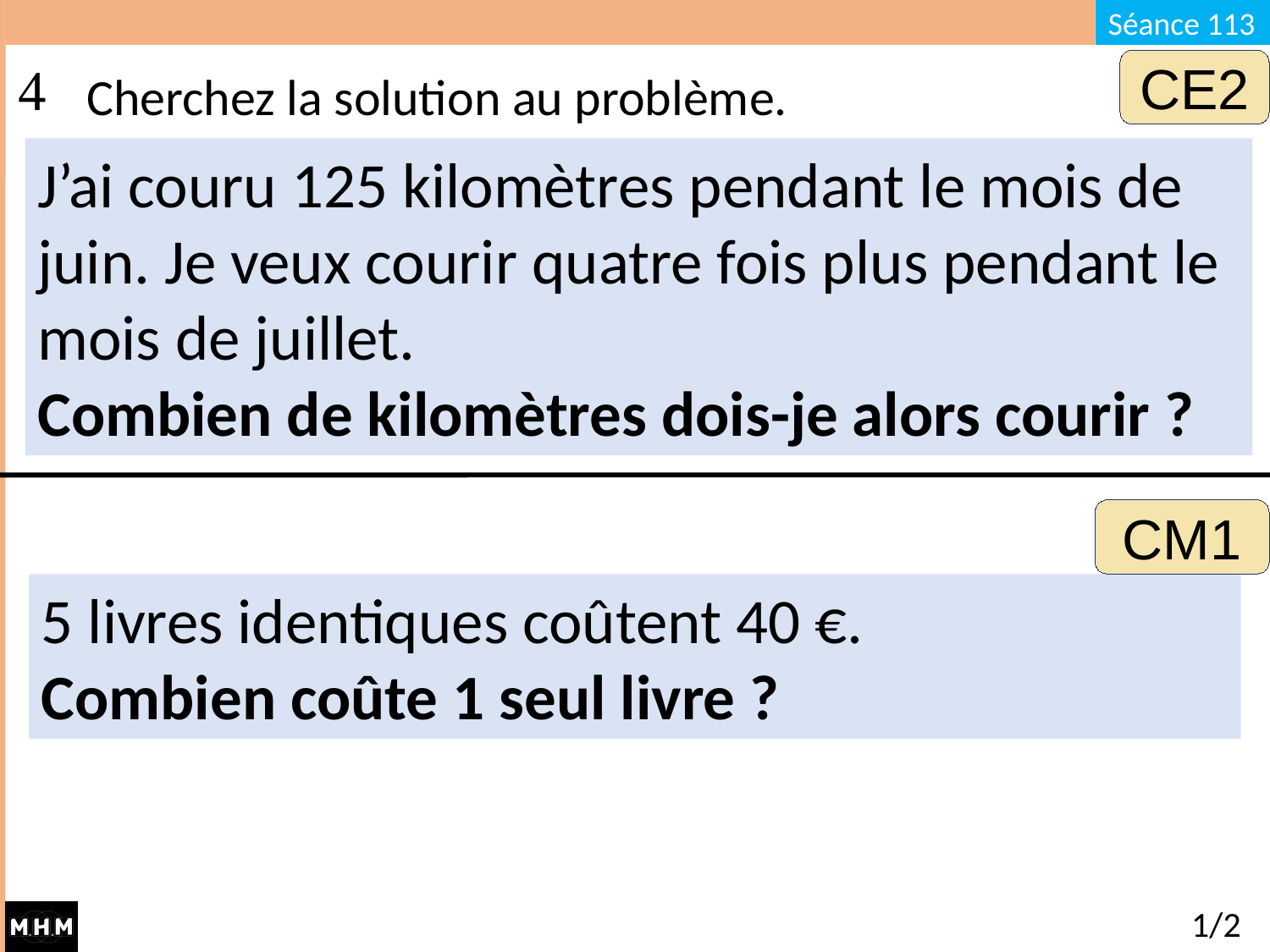

# Cherchez la solution au problème.
CE2
J’ai couru 125 kilomètres pendant le mois de juin. Je veux courir quatre fois plus pendant le mois de juillet.
Combien de kilomètres dois-je alors courir ?

CM1
5 livres identiques coûtent 40 €.
Combien coûte 1 seul livre ?
1/2